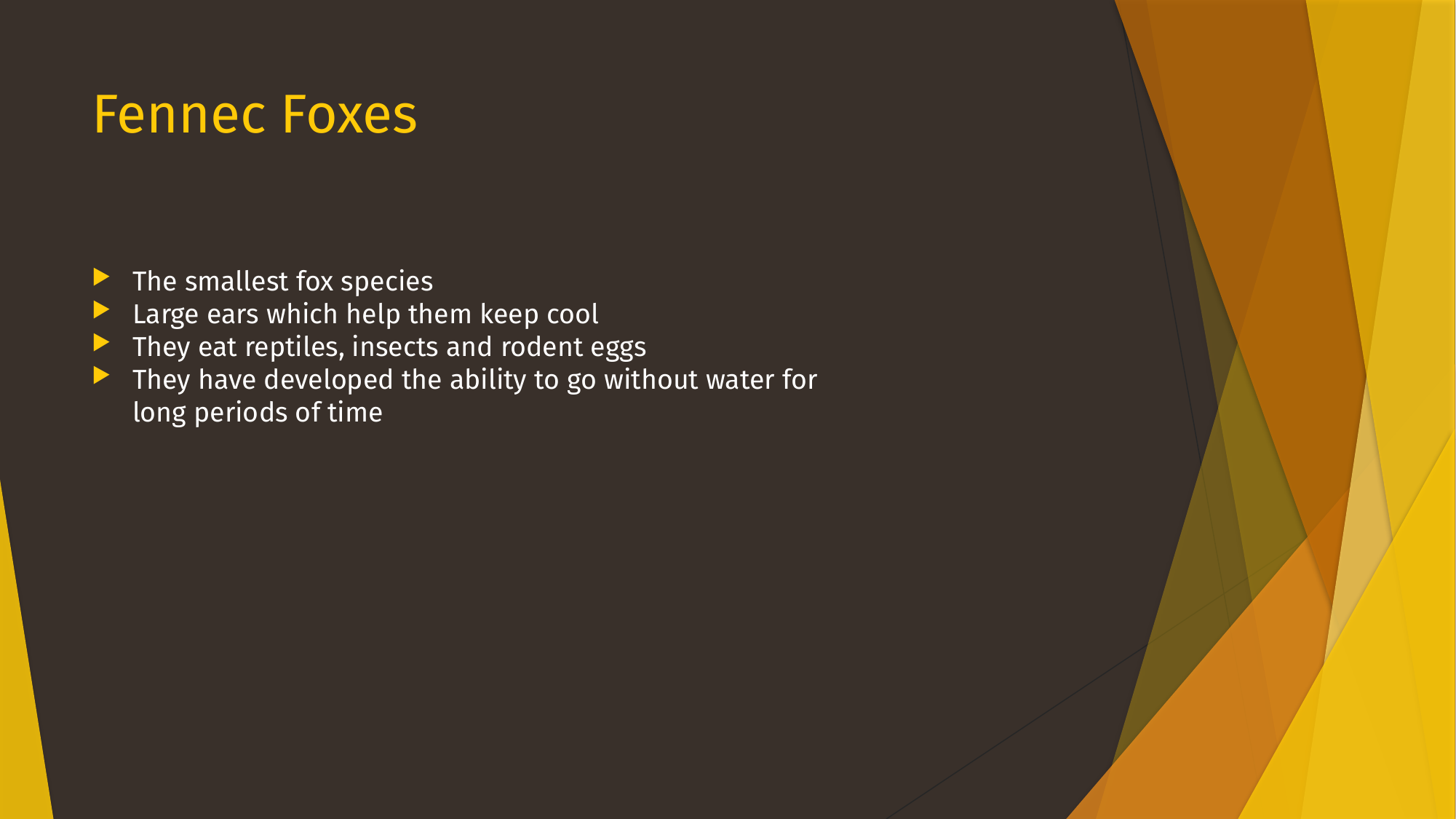

# Fennec Foxes
The smallest fox species
Large ears which help them keep cool
They eat reptiles, insects and rodent eggs
They have developed the ability to go without water for long periods of time